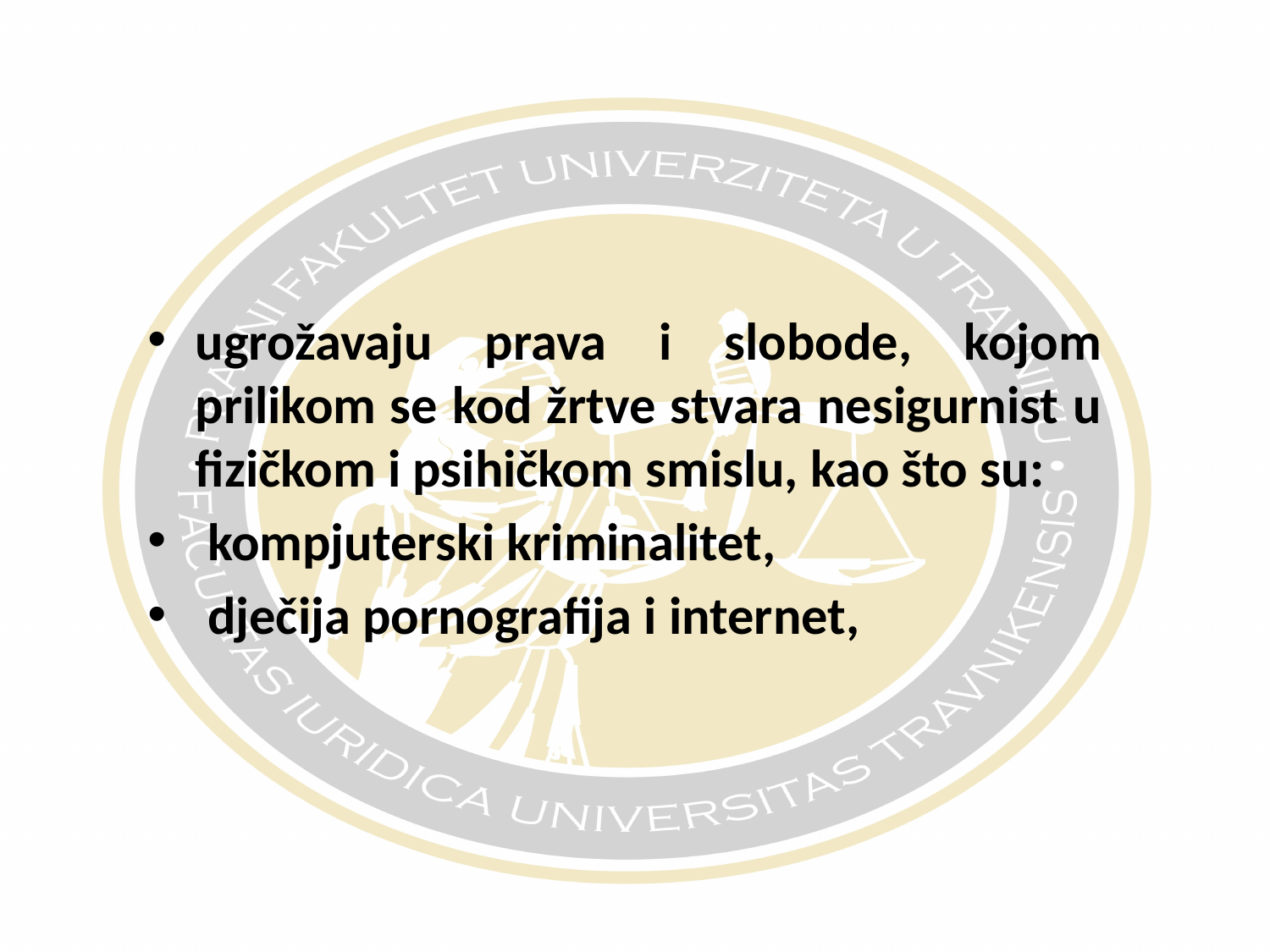

#

ugrožavaju prava i slobode, kojom prilikom se kod žrtve stvara nesigurnist u fizičkom i psihičkom smislu, kao što su:
 kompjuterski kriminalitet,
 dječija pornografija i internet,